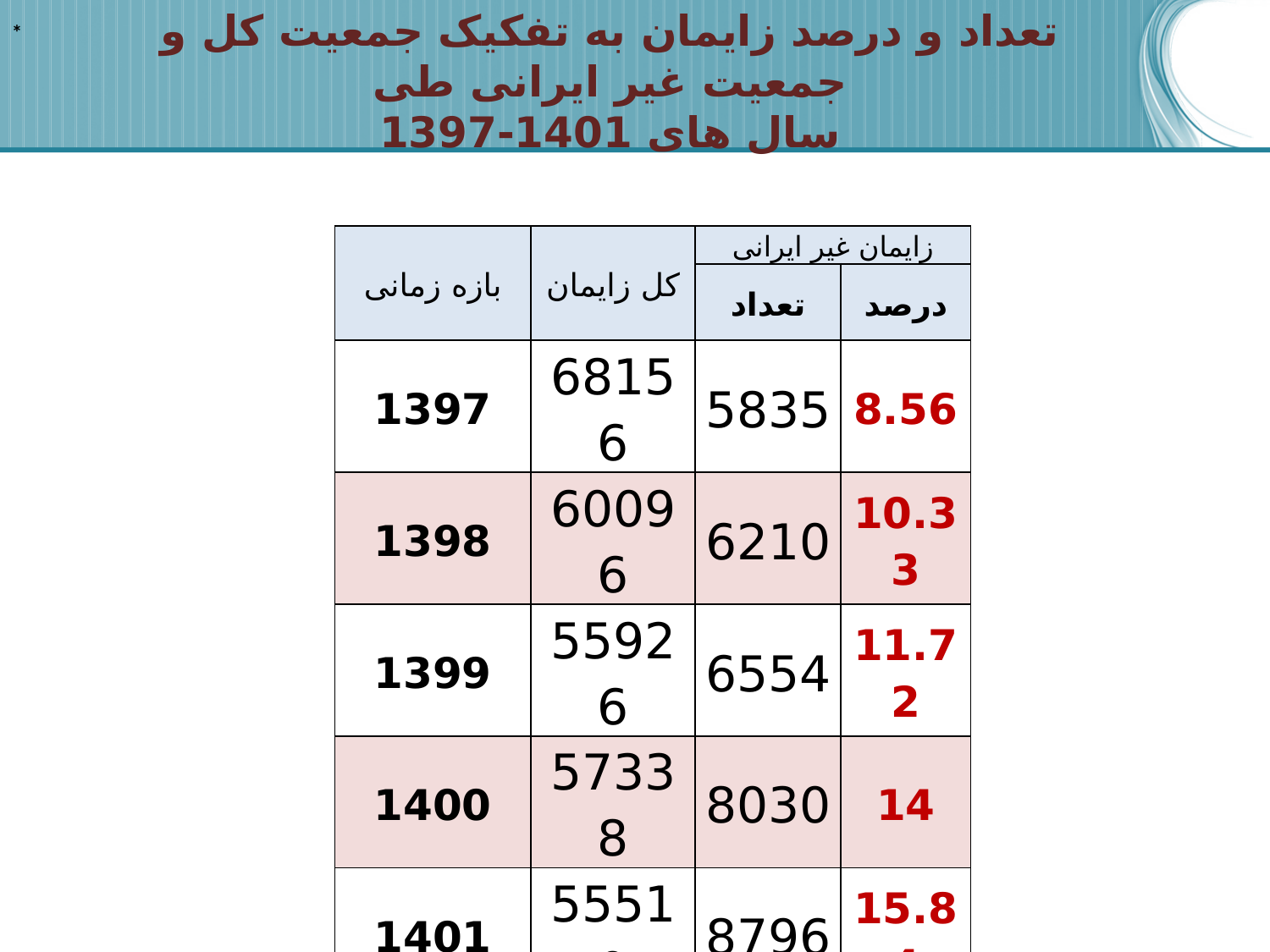

*
# تعداد و درصد زایمان به تفکیک جمعیت کل و جمعیت غیر ایرانی طی سال های 1401-1397
| بازه زمانی | کل زایمان | زایمان غیر ایرانی |  |
| --- | --- | --- | --- |
|  |  | تعداد | درصد |
| 1397 | 68156 | 5835 | 8.56 |
| 1398 | 60096 | 6210 | 10.33 |
| 1399 | 55926 | 6554 | 11.72 |
| 1400 | 57338 | 8030 | 14 |
| 1401 | 55510 | 8796 | 15.84 |